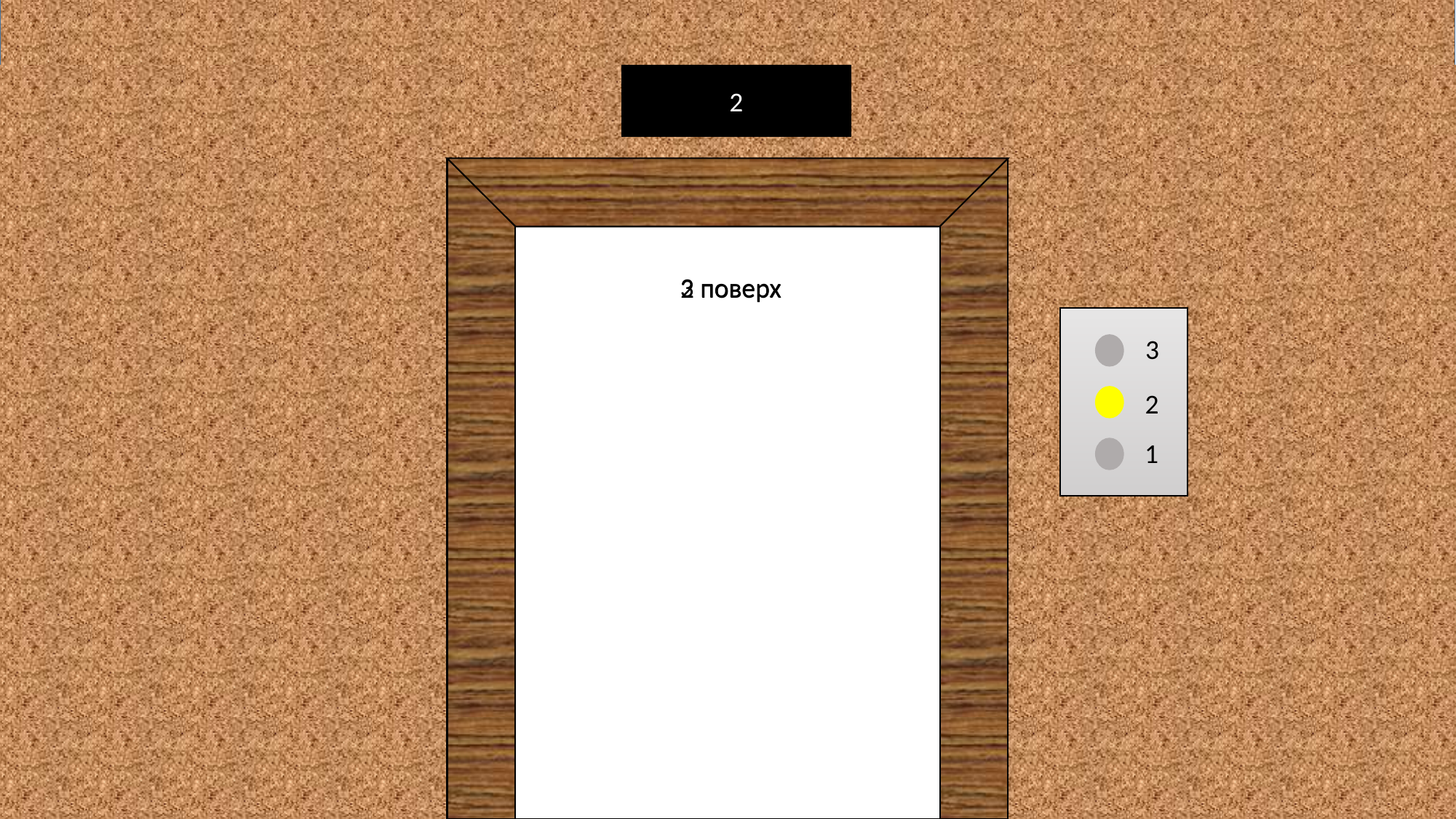

3
2

3 поверх
2 поверх

3

2

1